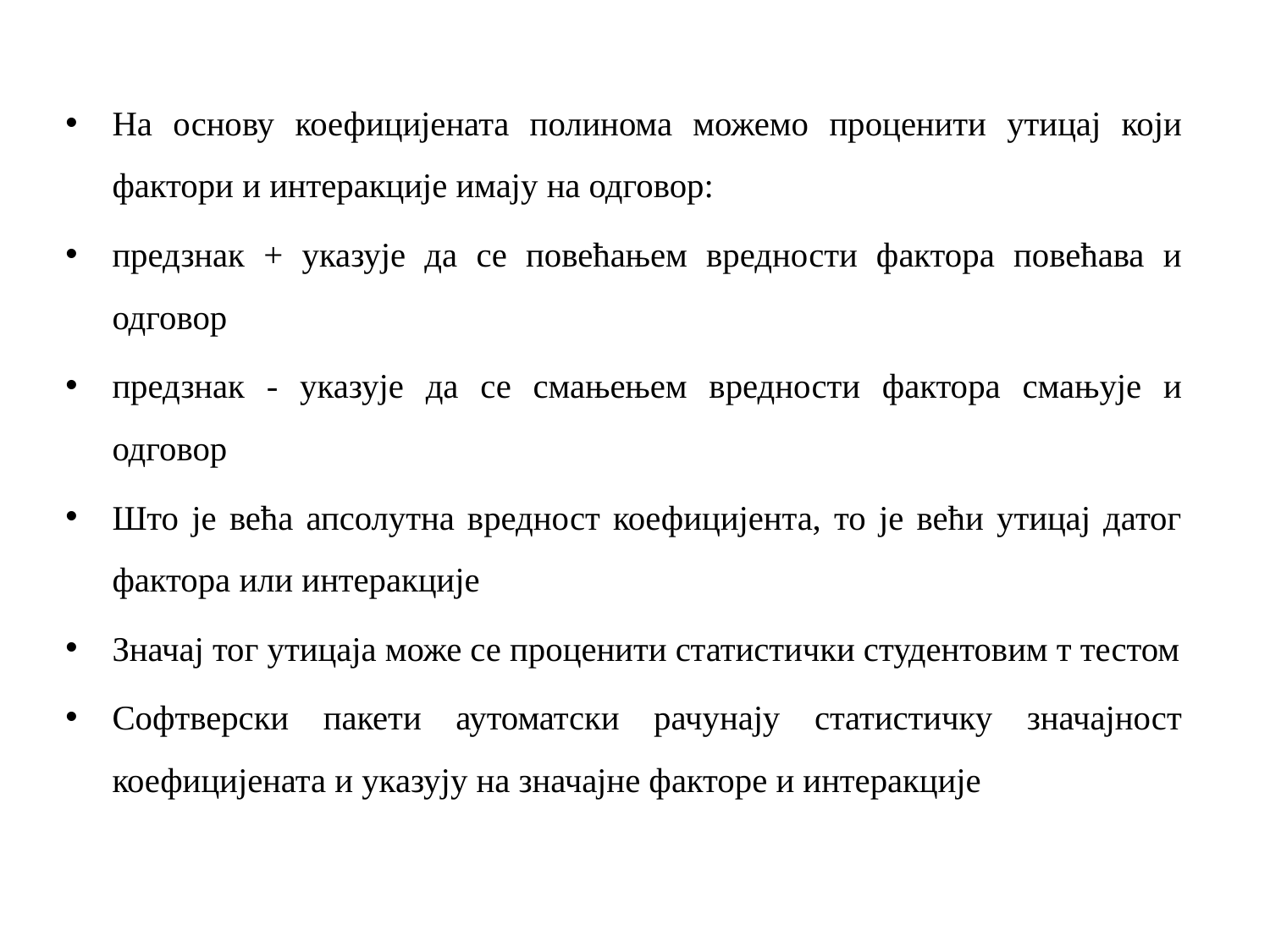

На основу коефицијената полинома можемо проценити утицај који фактори и интеракције имају на одговор:
предзнак + указује да се повећањем вредности фактора повећава и одговор
предзнак - указује да се смањењем вредности фактора смањује и одговор
Што је већа апсолутна вредност коефицијента, то је већи утицај датог фактора или интеракције
Значај тог утицаја може се проценити статистички студентовим т тестом
Софтверски пакети аутоматски рачунају статистичку значајност коефицијената и указују на значајне факторе и интеракције